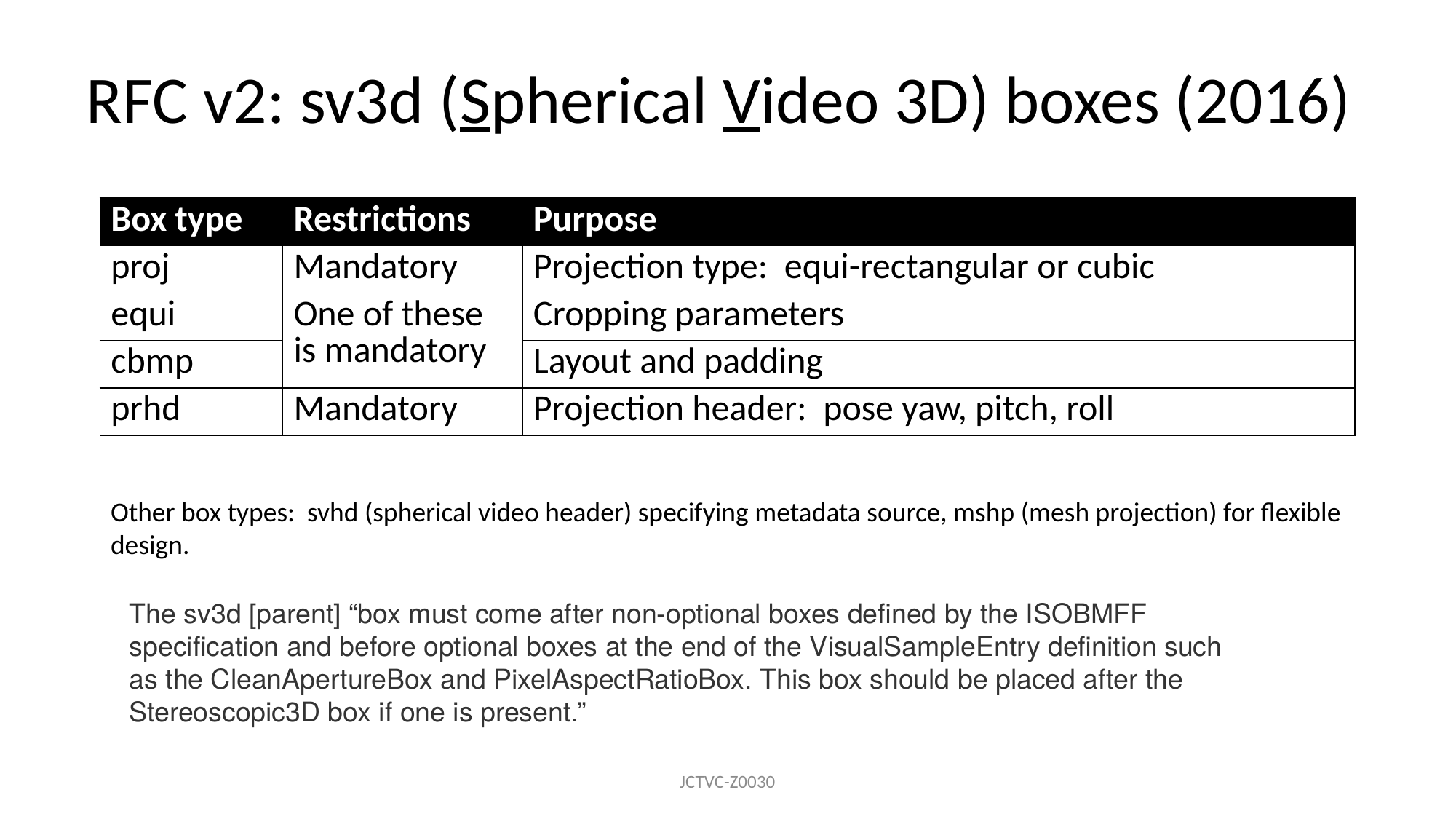

# RFC v2: sv3d (Spherical Video 3D) boxes (2016)
| Box type | Restrictions | Purpose |
| --- | --- | --- |
| proj | Mandatory | Projection type: equi-rectangular or cubic |
| equi | One of these is mandatory | Cropping parameters |
| cbmp |  | Layout and padding |
| prhd | Mandatory | Projection header: pose yaw, pitch, roll |
Other box types:  svhd (spherical video header) specifying metadata source, mshp (mesh projection) for flexible design.
The sv3d [parent] “box must come after non-optional boxes defined by the ISOBMFF specification and before optional boxes at the end of the VisualSampleEntry definition such as the CleanApertureBox and PixelAspectRatioBox. This box should be placed after the Stereoscopic3D box if one is present.”
JCTVC-Z0030